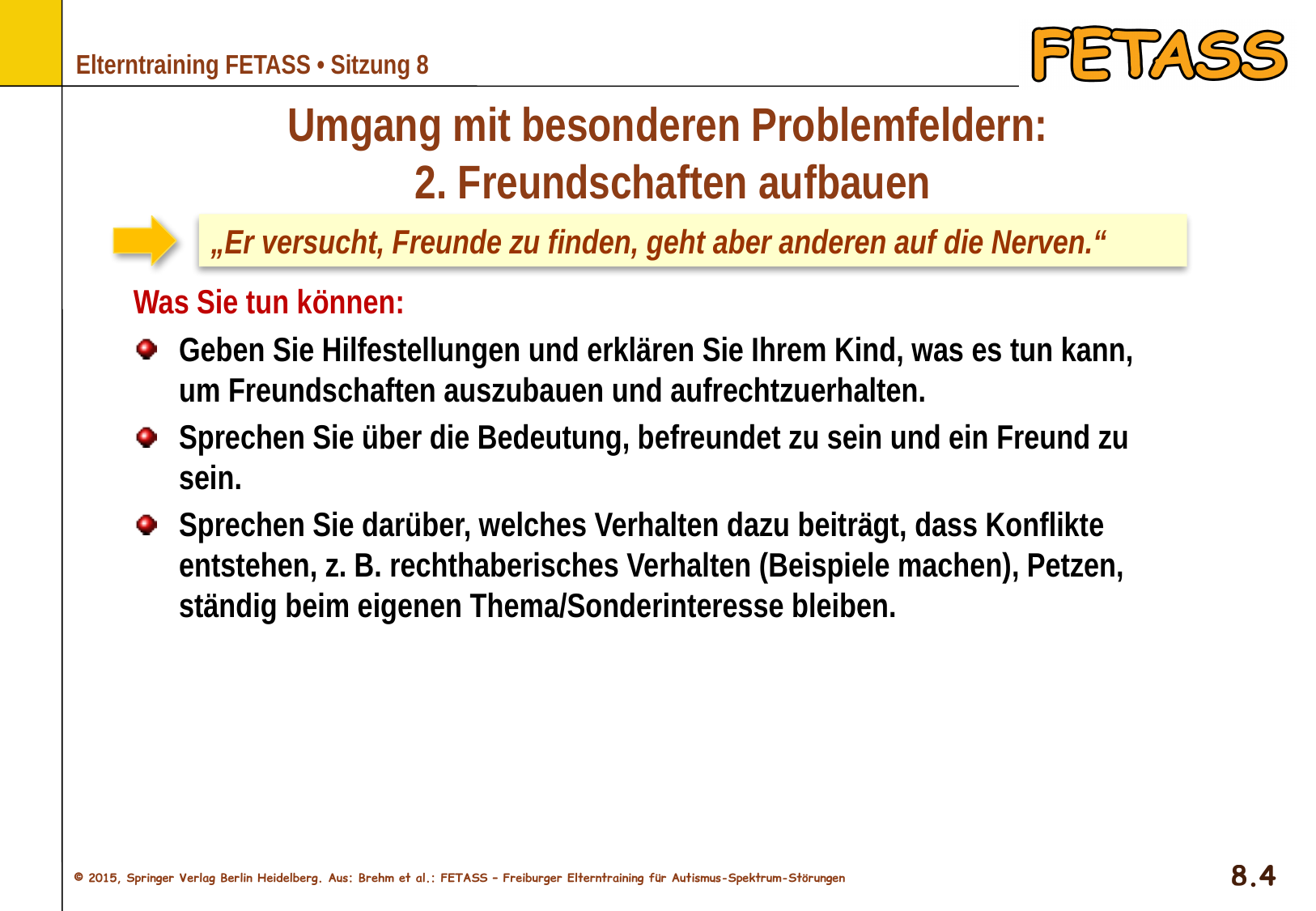

# Umgang mit besonderen Problemfeldern: 2. Freundschaften aufbauen
„Er versucht, Freunde zu finden, geht aber anderen auf die Nerven.“

Was Sie tun können:
Geben Sie Hilfestellungen und erklären Sie Ihrem Kind, was es tun kann, um Freundschaften auszubauen und aufrechtzuerhalten.
Sprechen Sie über die Bedeutung, befreundet zu sein und ein Freund zu sein.
Sprechen Sie darüber, welches Verhalten dazu beiträgt, dass Konflikte entstehen, z. B. rechthaberisches Verhalten (Beispiele machen), Petzen, ständig beim eigenen Thema/Sonderinteresse bleiben.
8.4